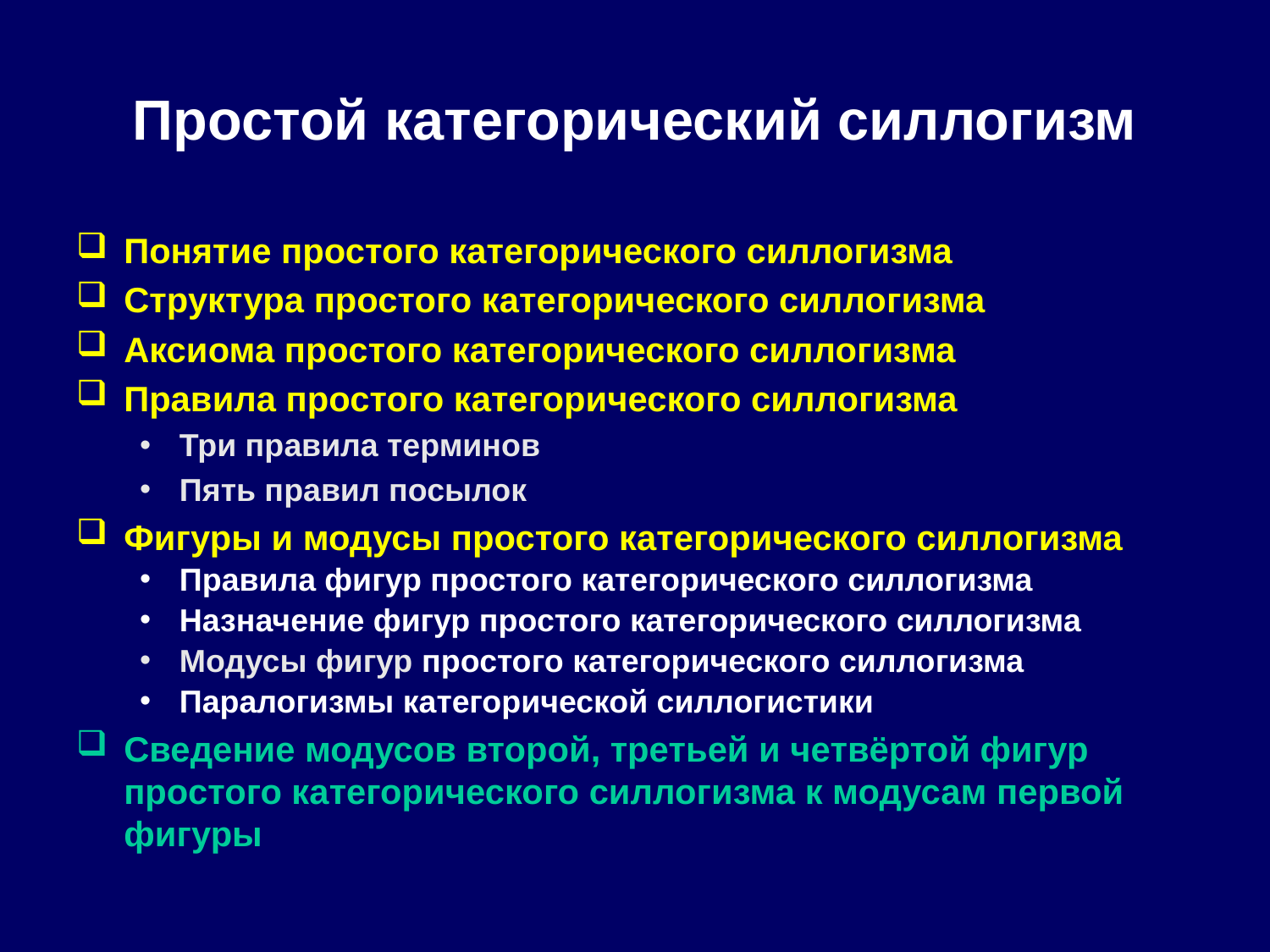

# Простой категорический силлогизм
Понятие простого категорического силлогизма
Структура простого категорического силлогизма
Аксиома простого категорического силлогизма
Правила простого категорического силлогизма
Три правила терминов
Пять правил посылок
Фигуры и модусы простого категорического силлогизма
Правила фигур простого категорического силлогизма
Назначение фигур простого категорического силлогизма
Модусы фигур простого категорического силлогизма
Паралогизмы категорической силлогистики
Сведение модусов второй, третьей и четвёртой фигур простого категорического силлогизма к модусам первой фигуры